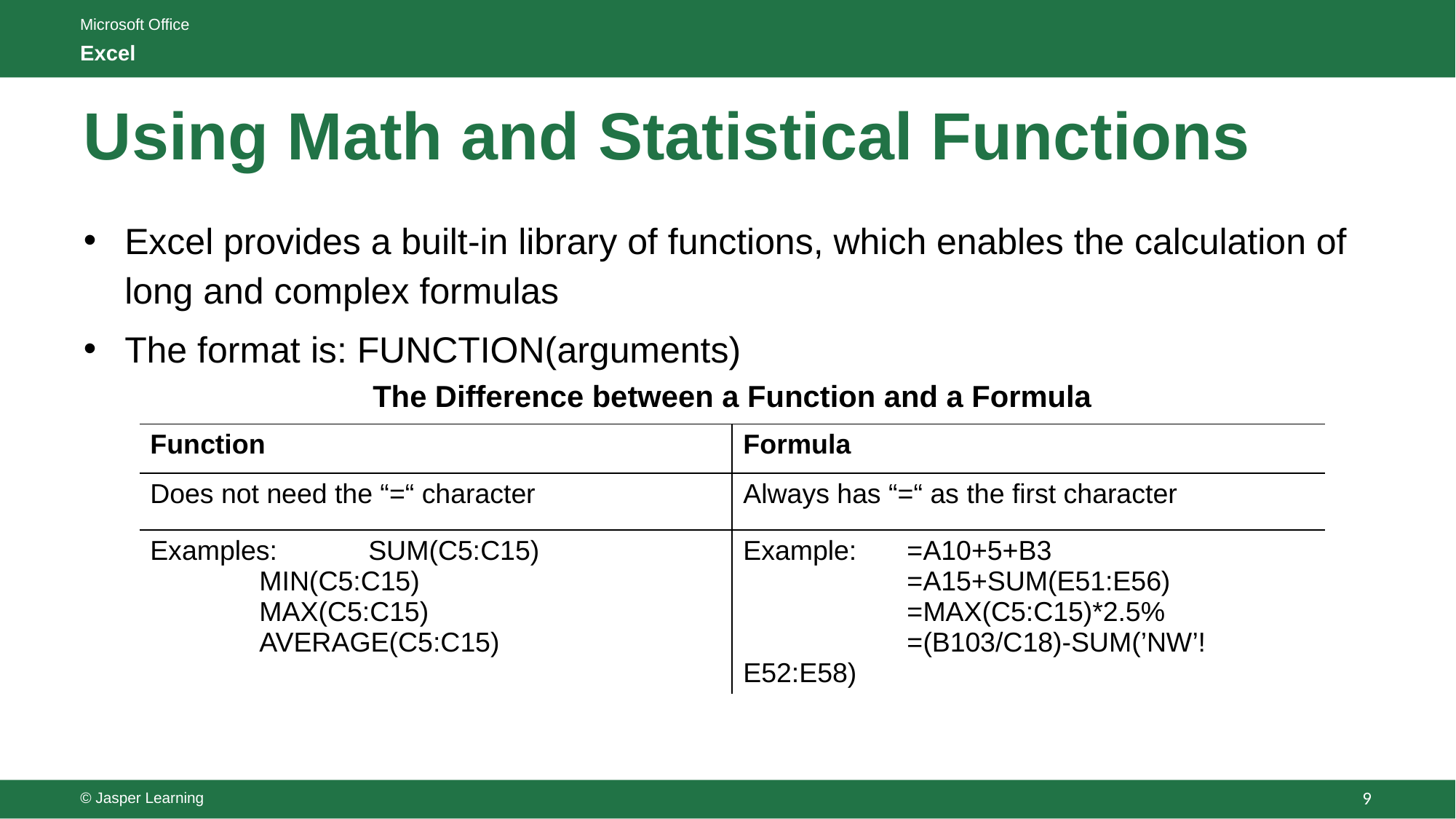

# Using Math and Statistical Functions
Excel provides a built-in library of functions, which enables the calculation of long and complex formulas
The format is: FUNCTION(arguments)

| The Difference between a Function and a Formula |  |
| --- | --- |
| Function | Formula |
| Does not need the “=“ character | Always has “=“ as the first character |
| Examples: SUM(C5:C15) MIN(C5:C15) MAX(C5:C15) AVERAGE(C5:C15) | Example: =A10+5+B3 =A15+SUM(E51:E56) =MAX(C5:C15)\*2.5% =(B103/C18)-SUM(’NW’!E52:E58) |
© Jasper Learning
9